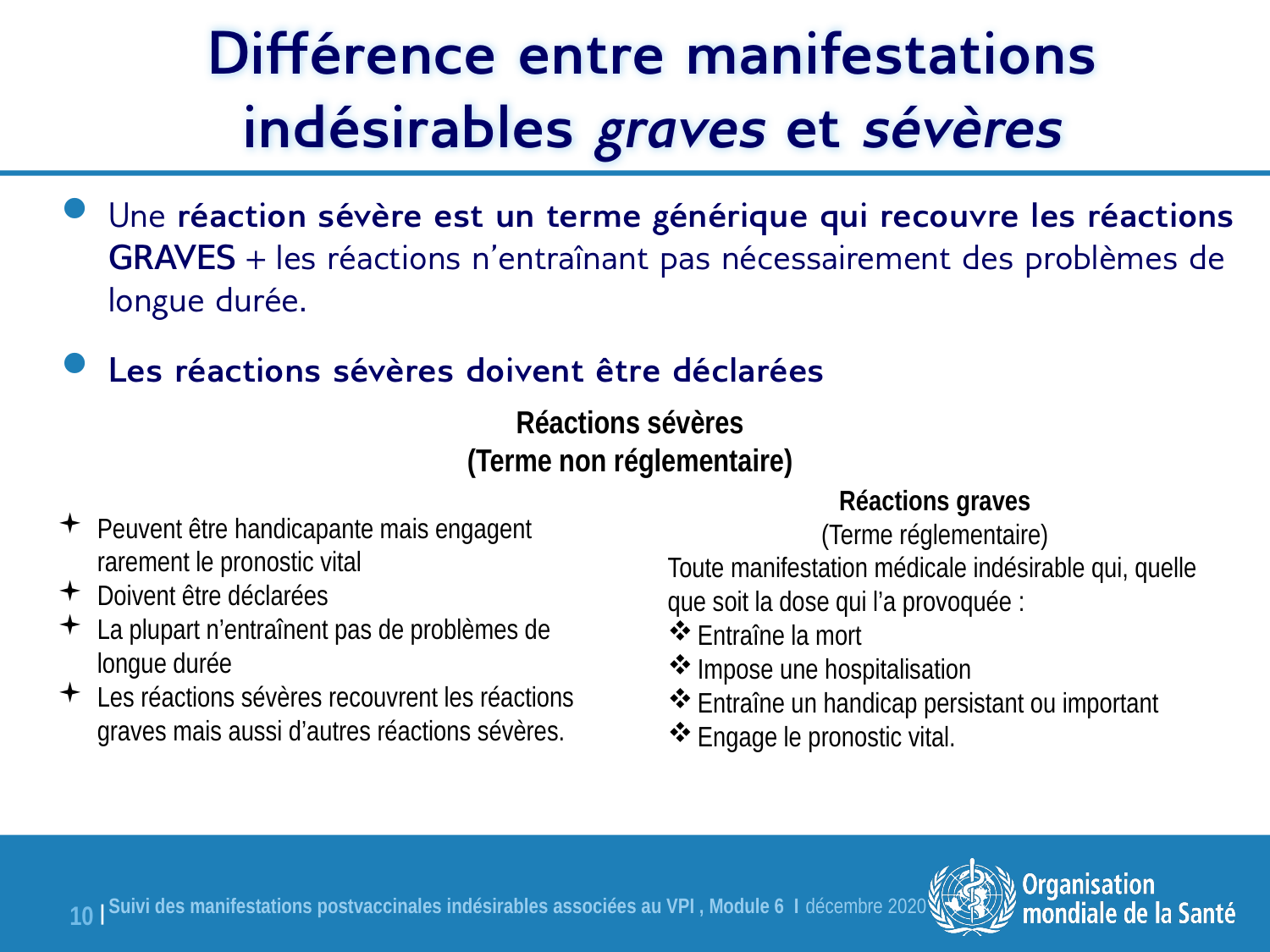

# Différence entre manifestations indésirables graves et sévères
Une réaction sévère est un terme générique qui recouvre les réactions GRAVES + les réactions n’entraînant pas nécessairement des problèmes de longue durée.
Les réactions sévères doivent être déclarées

Réactions sévères
(Terme non réglementaire)
Réactions graves
(Terme réglementaire)
Toute manifestation médicale indésirable qui, quelle que soit la dose qui l’a provoquée :
Entraîne la mort
Impose une hospitalisation
Entraîne un handicap persistant ou important
Engage le pronostic vital.

Peuvent être handicapante mais engagent  rarement le pronostic vital
Doivent être déclarées
La plupart n’entraînent pas de problèmes de longue durée
Les réactions sévères recouvrent les réactions graves mais aussi d’autres réactions sévères.